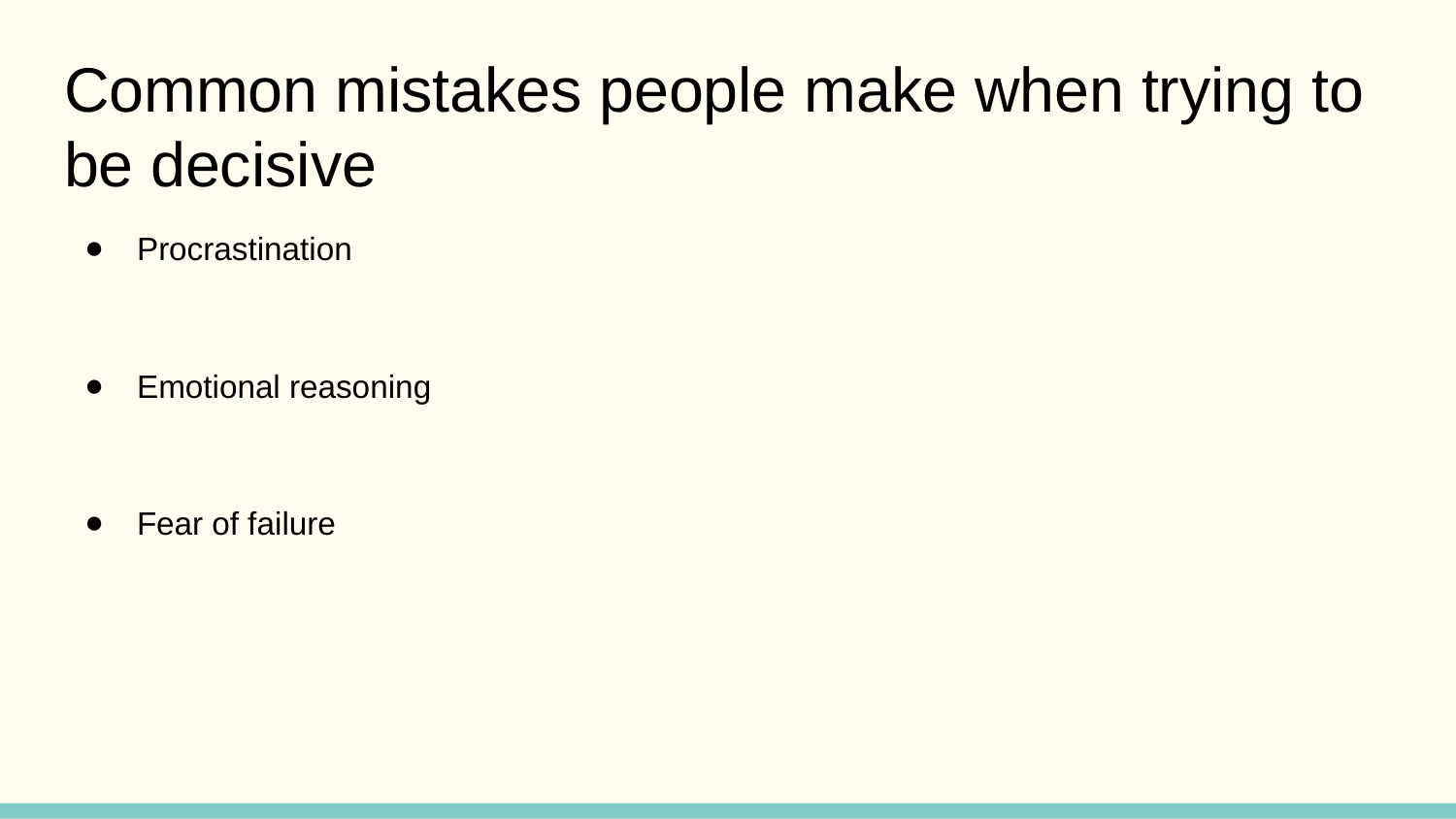

# Common mistakes people make when trying to be decisive
Procrastination

Emotional reasoning

Fear of failure